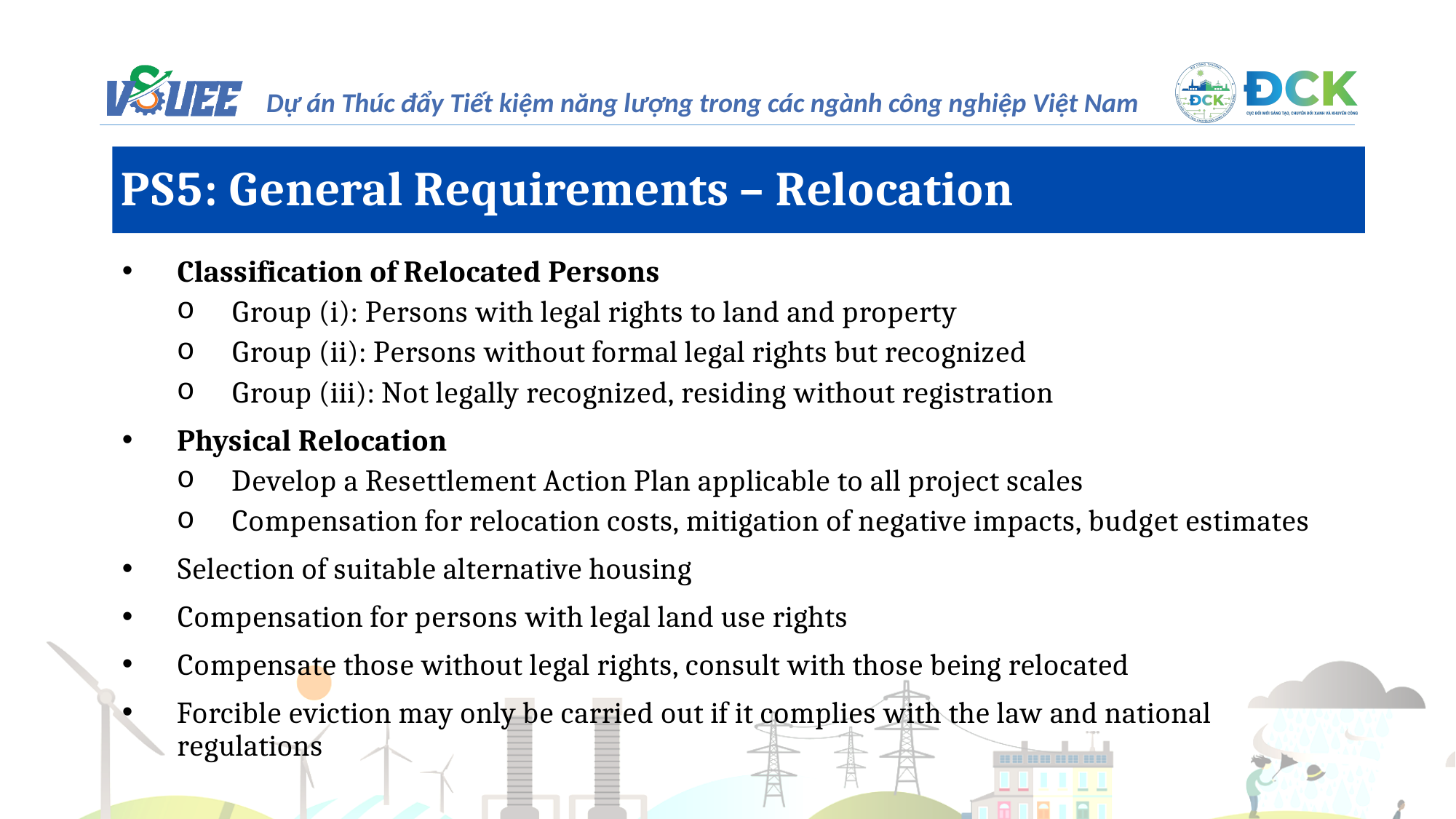

PS5: General Requirements – Relocation
Classification of Relocated Persons
Group (i): Persons with legal rights to land and property
Group (ii): Persons without formal legal rights but recognized
Group (iii): Not legally recognized, residing without registration
Physical Relocation
Develop a Resettlement Action Plan applicable to all project scales
Compensation for relocation costs, mitigation of negative impacts, budget estimates
Selection of suitable alternative housing
Compensation for persons with legal land use rights
Compensate those without legal rights, consult with those being relocated
Forcible eviction may only be carried out if it complies with the law and national regulations